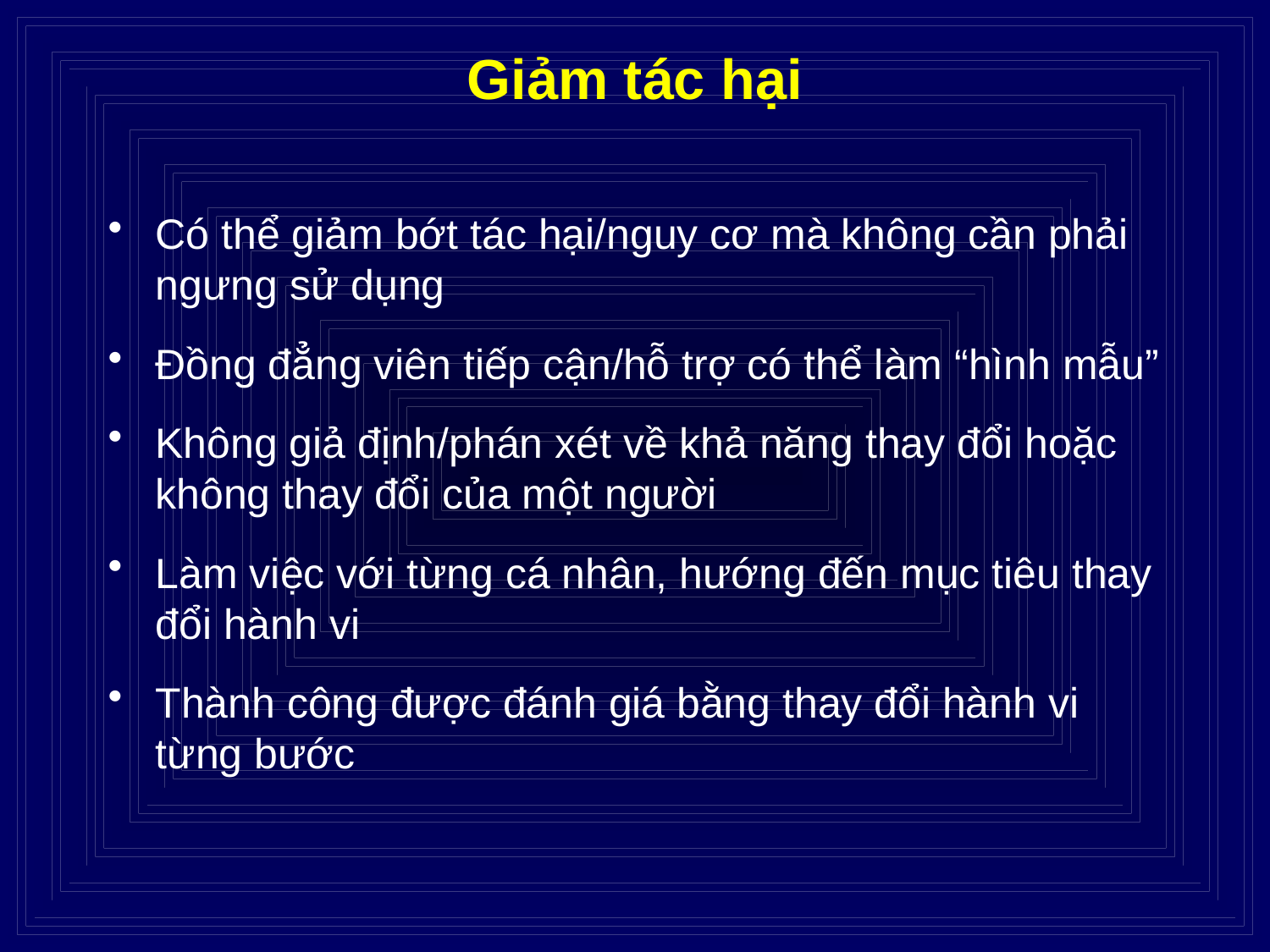

# Giảm tác hại
Có thể giảm bớt tác hại/nguy cơ mà không cần phải ngưng sử dụng
Đồng đẳng viên tiếp cận/hỗ trợ có thể làm “hình mẫu”
Không giả định/phán xét về khả năng thay đổi hoặc không thay đổi của một người
Làm việc với từng cá nhân, hướng đến mục tiêu thay đổi hành vi
Thành công được đánh giá bằng thay đổi hành vi từng bước